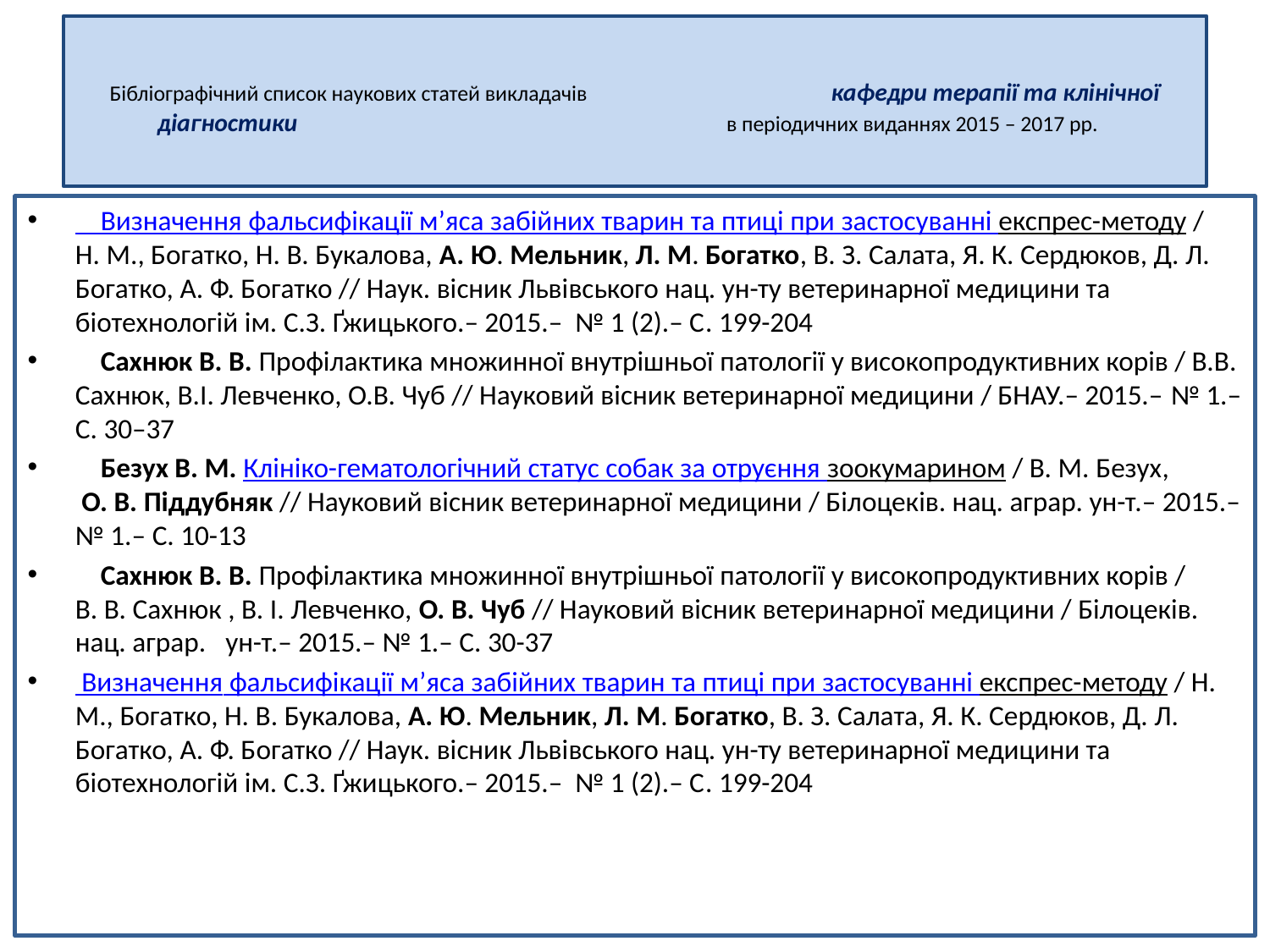

# Бібліографічний список наукових статей викладачів                                                  кафедри терапії та клінічної діагностики                                                                           в періодичних виданнях 2015 – 2017 рр.
    Визначення фальсифікації м’яса забійних тварин та птиці при застосуванні експрес-методу /      Н. М., Богатко, Н. В. Букалова, А. Ю. Мельник, Л. М. Богатко, В. З. Салата, Я. К. Сердюков, Д. Л. Богатко, А. Ф. Богатко // Наук. вісник Львівського нац. ун-ту ветеринарної медицини та біотехнологій ім. С.З. Ґжицького.– 2015.–  № 1 (2).– С. 199-204
    Сахнюк В. В. Профілактика множинної внутрішньої патології у високопродуктивних корів / В.В. Сахнюк, В.І. Левченко, О.В. Чуб // Науковий вісник ветеринарної медицини / БНАУ.– 2015.– № 1.– С. 30–37
    Безух В. М. Клініко-гематологічний статус собак за отруєння зоокумарином / В. М. Безух,             О. В. Піддубняк // Науковий вісник ветеринарної медицини / Білоцеків. нац. аграр. ун-т.– 2015.– № 1.– С. 10-13
    Сахнюк В. В. Профілактика множинної внутрішньої патології у високопродуктивних корів /      В. В. Сахнюк , В. І. Левченко, О. В. Чуб // Науковий вісник ветеринарної медицини / Білоцеків. нац. аграр.   ун-т.– 2015.– № 1.– С. 30-37
 Визначення фальсифікації м’яса забійних тварин та птиці при застосуванні експрес-методу / Н. М., Богатко, Н. В. Букалова, А. Ю. Мельник, Л. М. Богатко, В. З. Салата, Я. К. Сердюков, Д. Л. Богатко, А. Ф. Богатко // Наук. вісник Львівського нац. ун-ту ветеринарної медицини та біотехнологій ім. С.З. Ґжицького.– 2015.–  № 1 (2).– С. 199-204